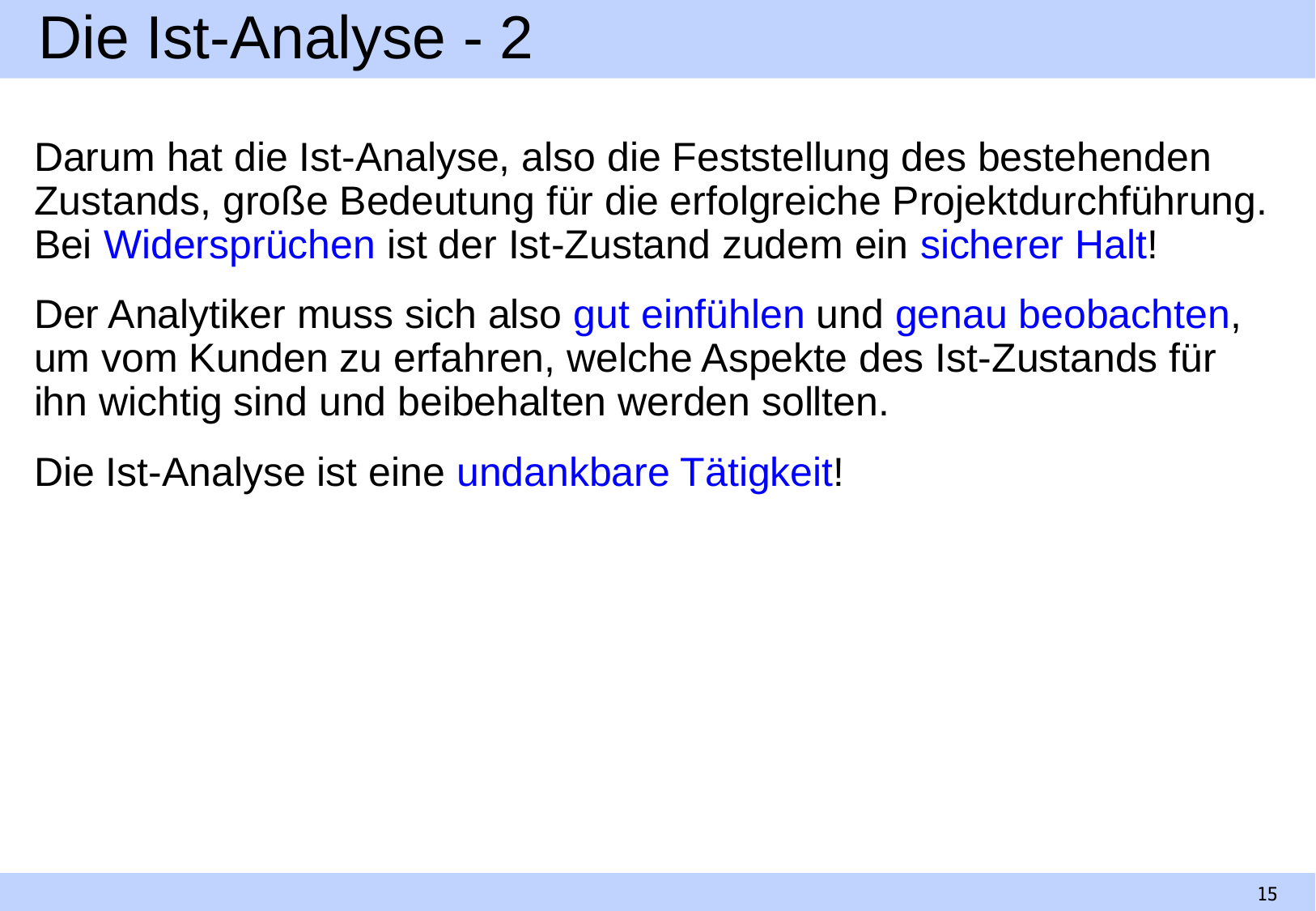

# Die Ist-Analyse - 2
Darum hat die Ist-Analyse, also die Feststellung des bestehenden Zustands, große Bedeutung für die erfolgreiche Projektdurchführung.
Bei Widersprüchen ist der Ist-Zustand zudem ein sicherer Halt!
Der Analytiker muss sich also gut einfühlen und genau beobachten, um vom Kunden zu erfahren, welche Aspekte des Ist-Zustands für ihn wichtig sind und beibehalten werden sollten.
Die Ist-Analyse ist eine undankbare Tätigkeit!

15